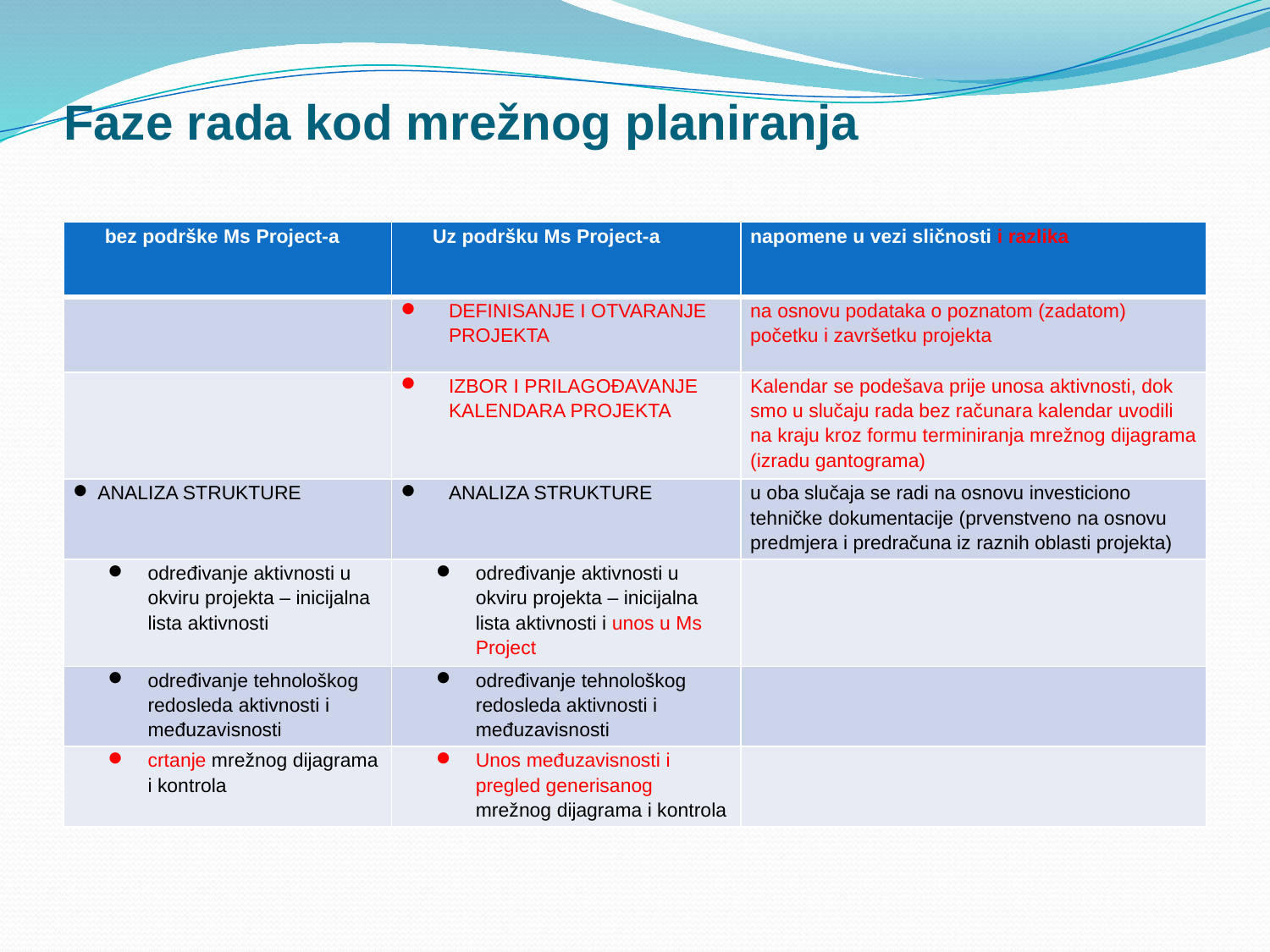

# Faze rada kod mrežnog planiranja
| bez podrške Ms Project-a | Uz podršku Ms Project-a | napomene u vezi sličnosti i razlika |
| --- | --- | --- |
|  | DEFINISANJE I OTVARANJE PROJEKTA | na osnovu podataka o poznatom (zadatom) početku i završetku projekta |
|  | IZBOR I PRILAGOĐAVANJE KALENDARA PROJEKTA | Kalendar se podešava prije unosa aktivnosti, dok smo u slučaju rada bez računara kalendar uvodili na kraju kroz formu terminiranja mrežnog dijagrama (izradu gantograma) |
| ANALIZA STRUKTURE | ANALIZA STRUKTURE | u oba slučaja se radi na osnovu investiciono tehničke dokumentacije (prvenstveno na osnovu predmjera i predračuna iz raznih oblasti projekta) |
| određivanje aktivnosti u okviru projekta – inicijalna lista aktivnosti | određivanje aktivnosti u okviru projekta – inicijalna lista aktivnosti i unos u Ms Project |  |
| određivanje tehnološkog redosleda aktivnosti i međuzavisnosti | određivanje tehnološkog redosleda aktivnosti i međuzavisnosti |  |
| crtanje mrežnog dijagrama i kontrola | Unos međuzavisnosti i pregled generisanog mrežnog dijagrama i kontrola |  |